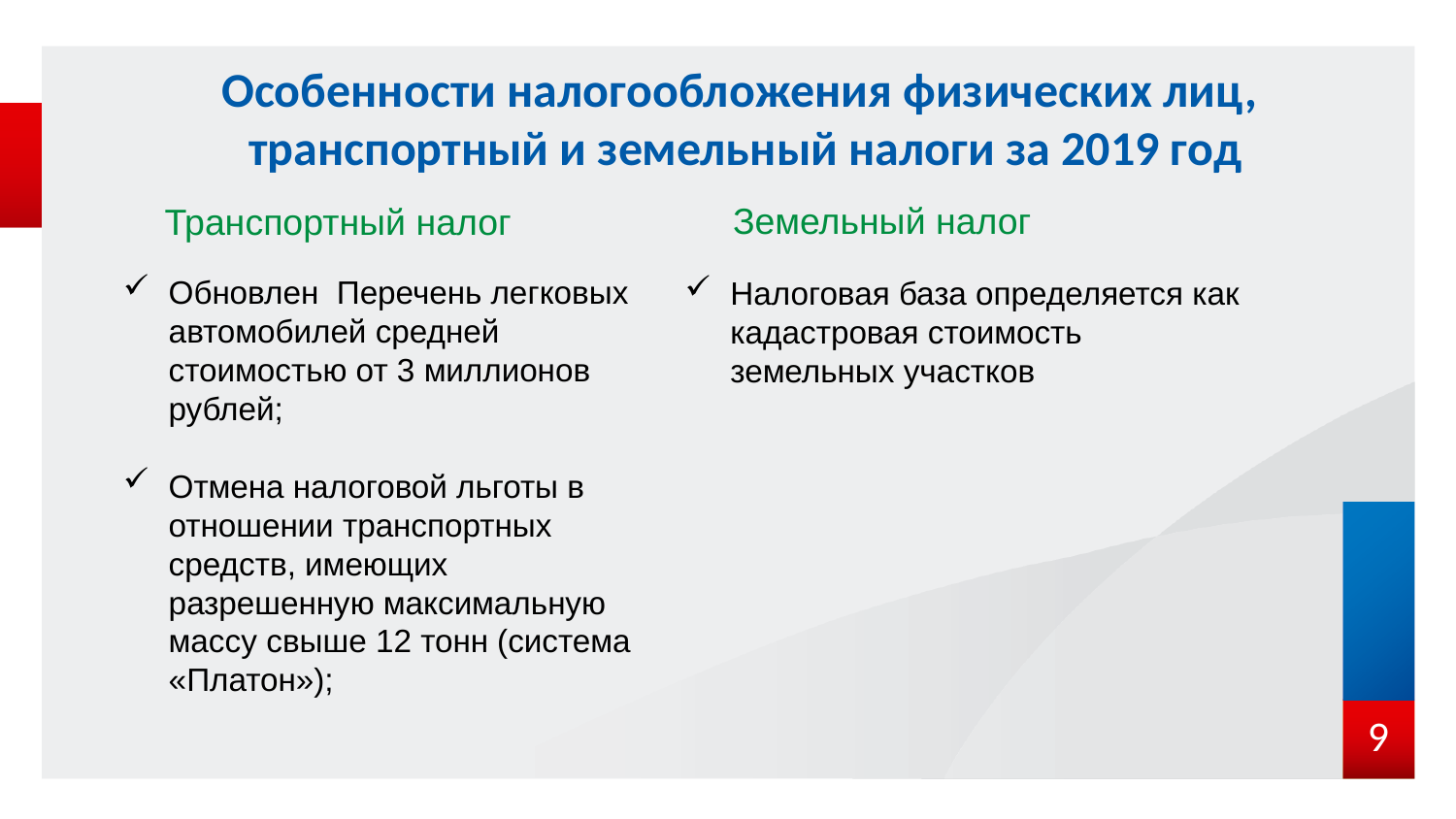

Особенности налогообложения физических лиц,
транспортный и земельный налоги за 2019 год
Земельный налог
Транспортный налог
Обновлен  Перечень легковых автомобилей средней стоимостью от 3 миллионов рублей;

Отмена налоговой льготы в отношении транспортных средств, имеющих разрешенную максимальную массу свыше 12 тонн (система «Платон»);

Налоговая база определяется как кадастровая стоимость земельных участков

9